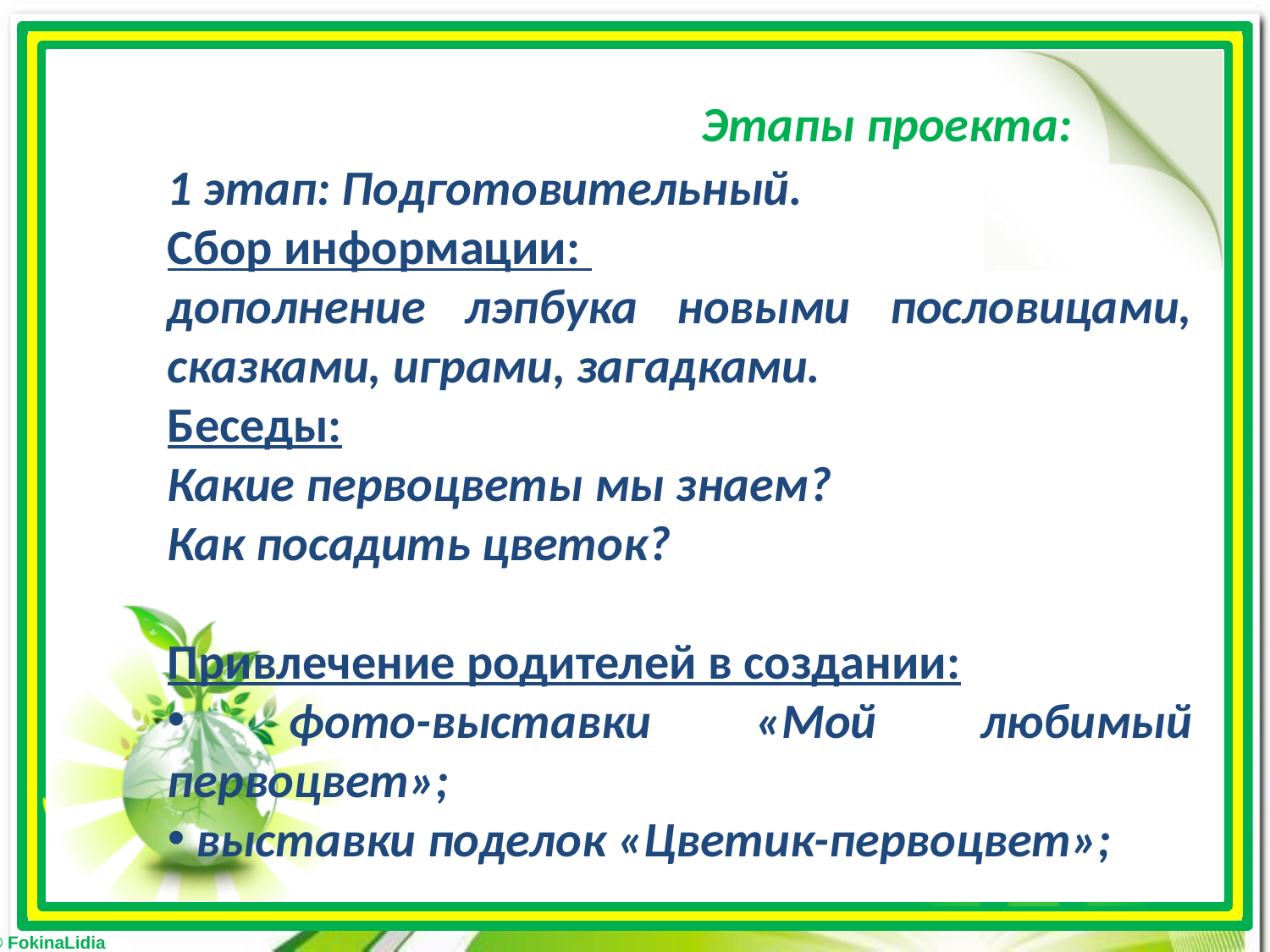

Этапы проекта:
1 этап: Подготовительный.
Сбор информации:
дополнение лэпбука новыми пословицами, сказками, играми, загадками.
Беседы:
Какие первоцветы мы знаем?
Как посадить цветок?

Привлечение родителей в создании:
 фото-выставки «Мой любимый первоцвет»;
 выставки поделок «Цветик-первоцвет»;